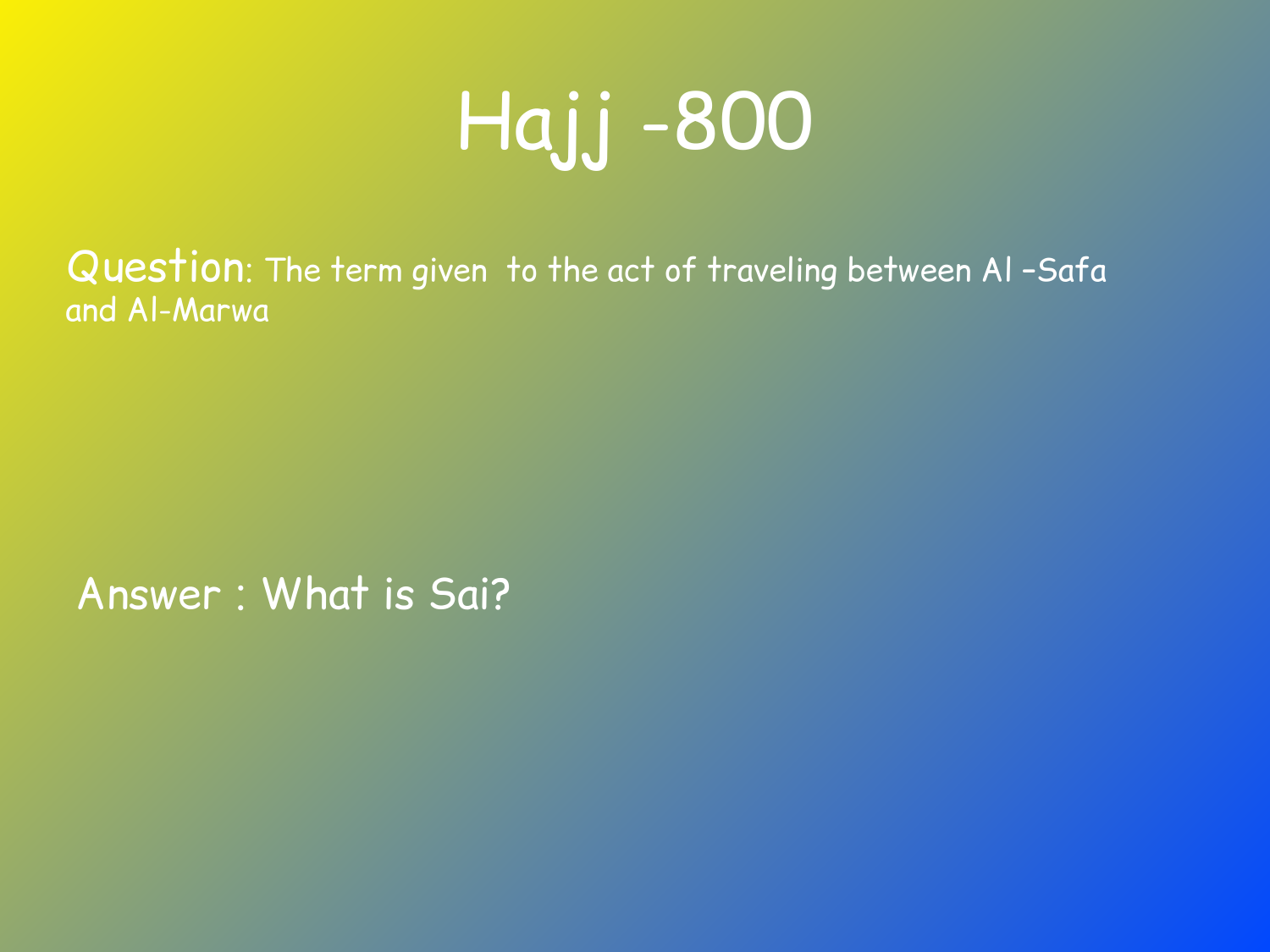

# Hajj -800
Question: The term given  to the act of traveling between Al –Safa and Al-Marwa

Answer : What is Sai?